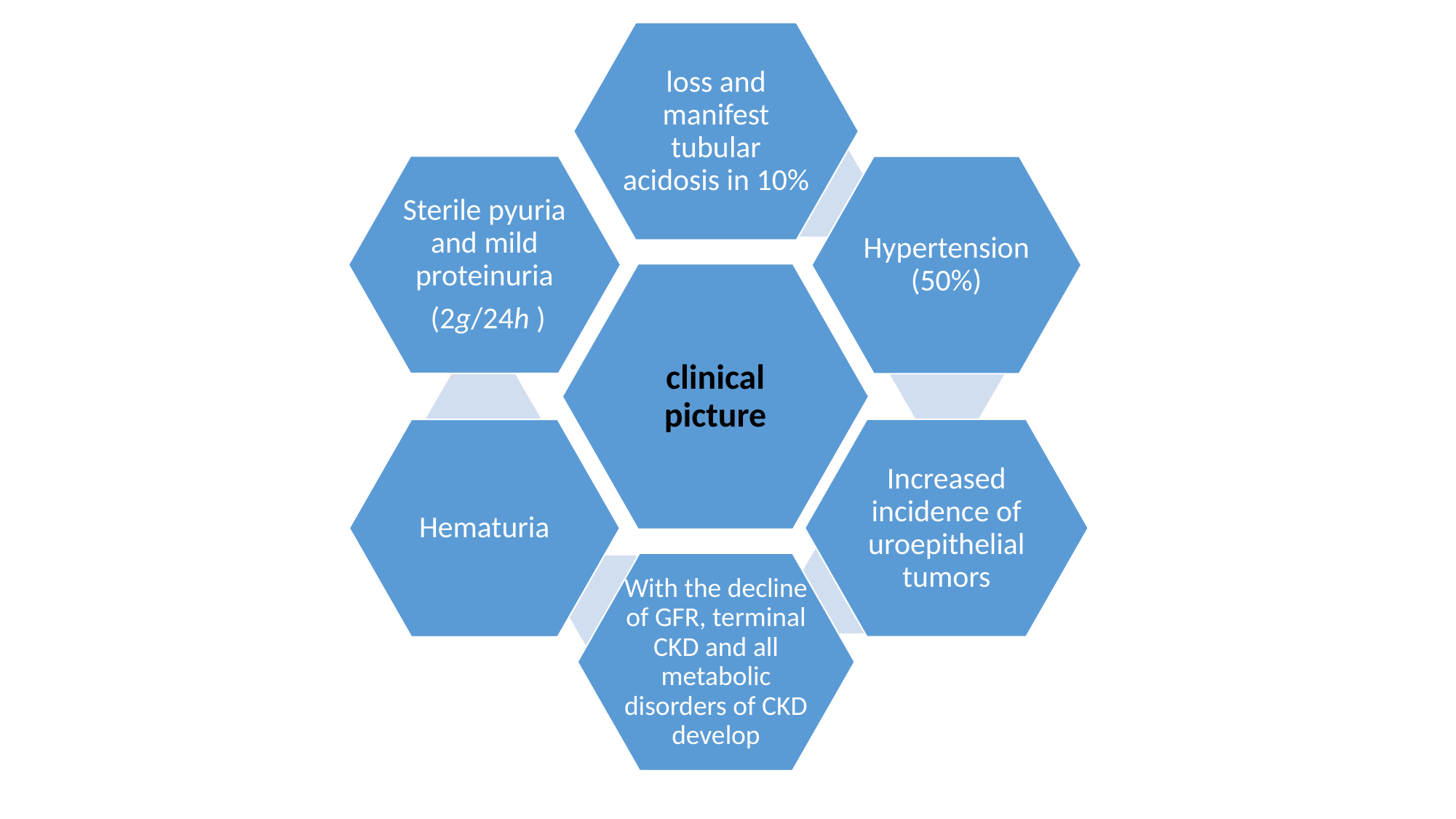

clinical picture
loss and manifest tubular acidosis in 10%
Hypertension (50%)
Increased incidence of uroepithelial tumors
With the decline of GFR, terminal CKD and all metabolic disorders of CKD develop
Hematuria
Sterile pyuria and mild proteinuria
 (2g/24h )